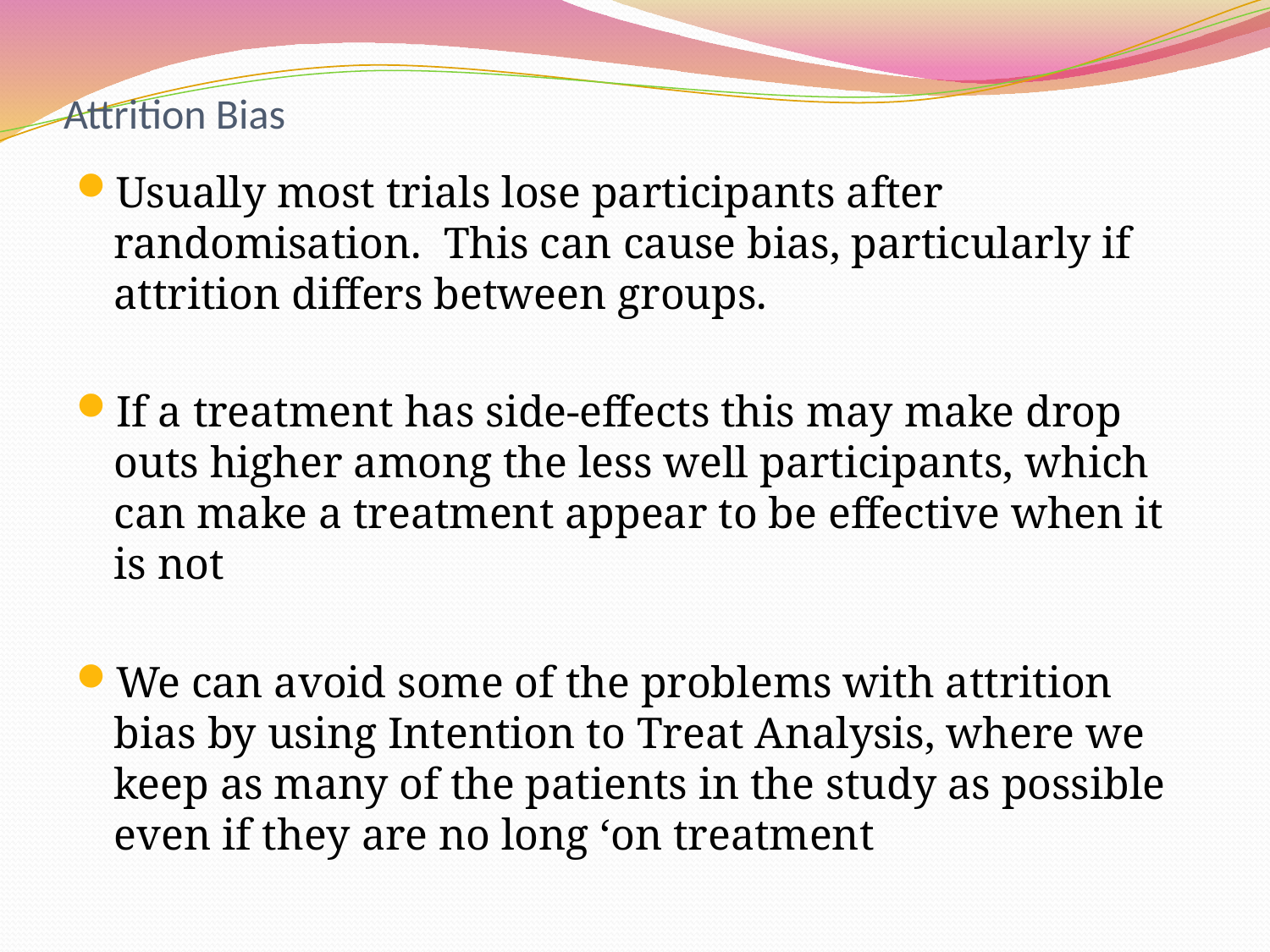

# Attrition Bias
Usually most trials lose participants after randomisation.  This can cause bias, particularly if attrition differs between groups.

If a treatment has side-effects this may make drop outs higher among the less well participants, which can make a treatment appear to be effective when it is not

We can avoid some of the problems with attrition bias by using Intention to Treat Analysis, where we keep as many of the patients in the study as possible even if they are no long ‘on treatment